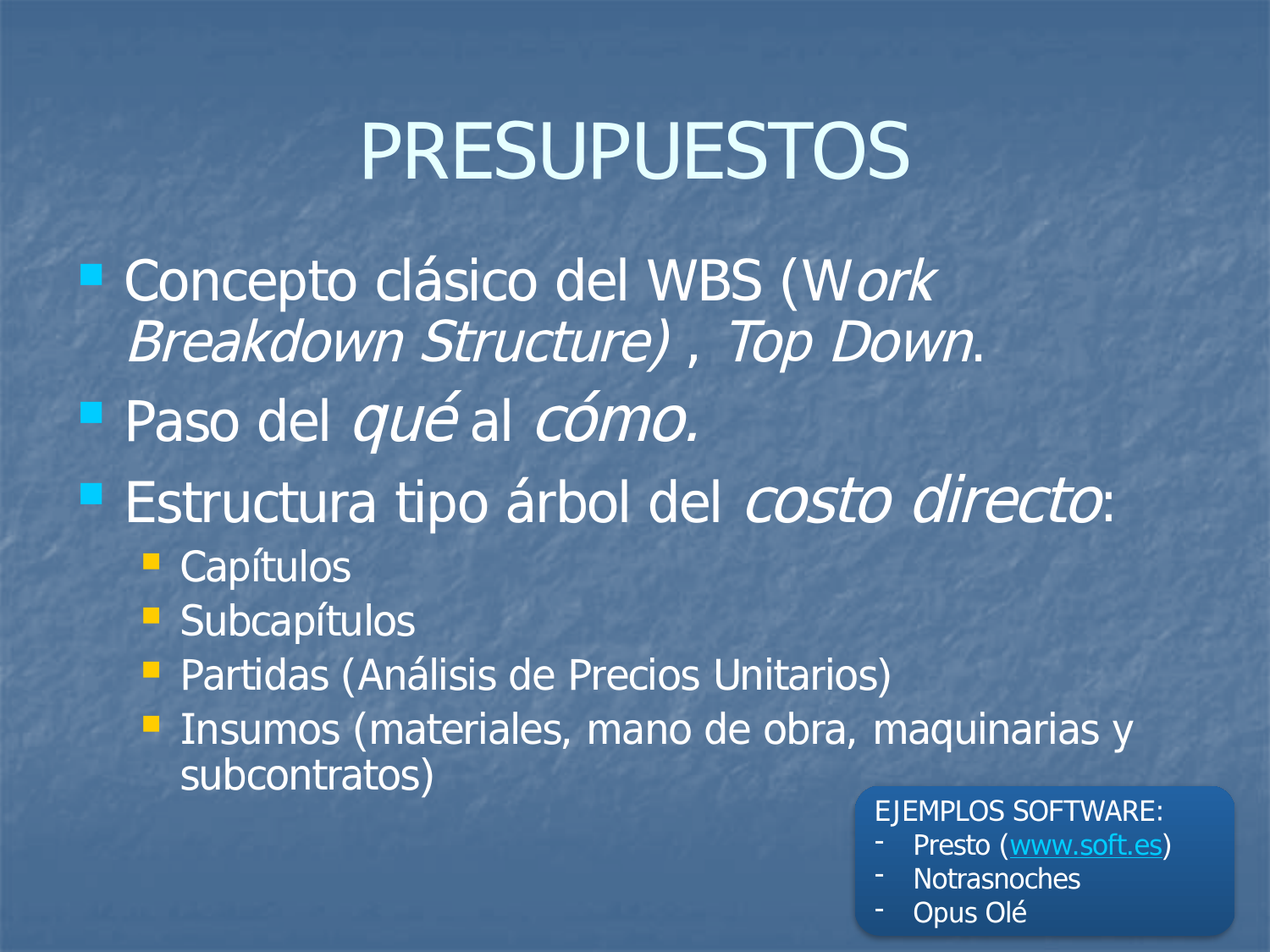

# PRESUPUESTOS
Concepto clásico del WBS (Work Breakdown Structure) , Top Down.
Paso del qué al cómo.
Estructura tipo árbol del costo directo:
Capítulos
Subcapítulos
Partidas (Análisis de Precios Unitarios)
Insumos (materiales, mano de obra, maquinarias y subcontratos)
EJEMPLOS SOFTWARE:
 Presto (www.soft.es)
 Notrasnoches
 Opus Olé